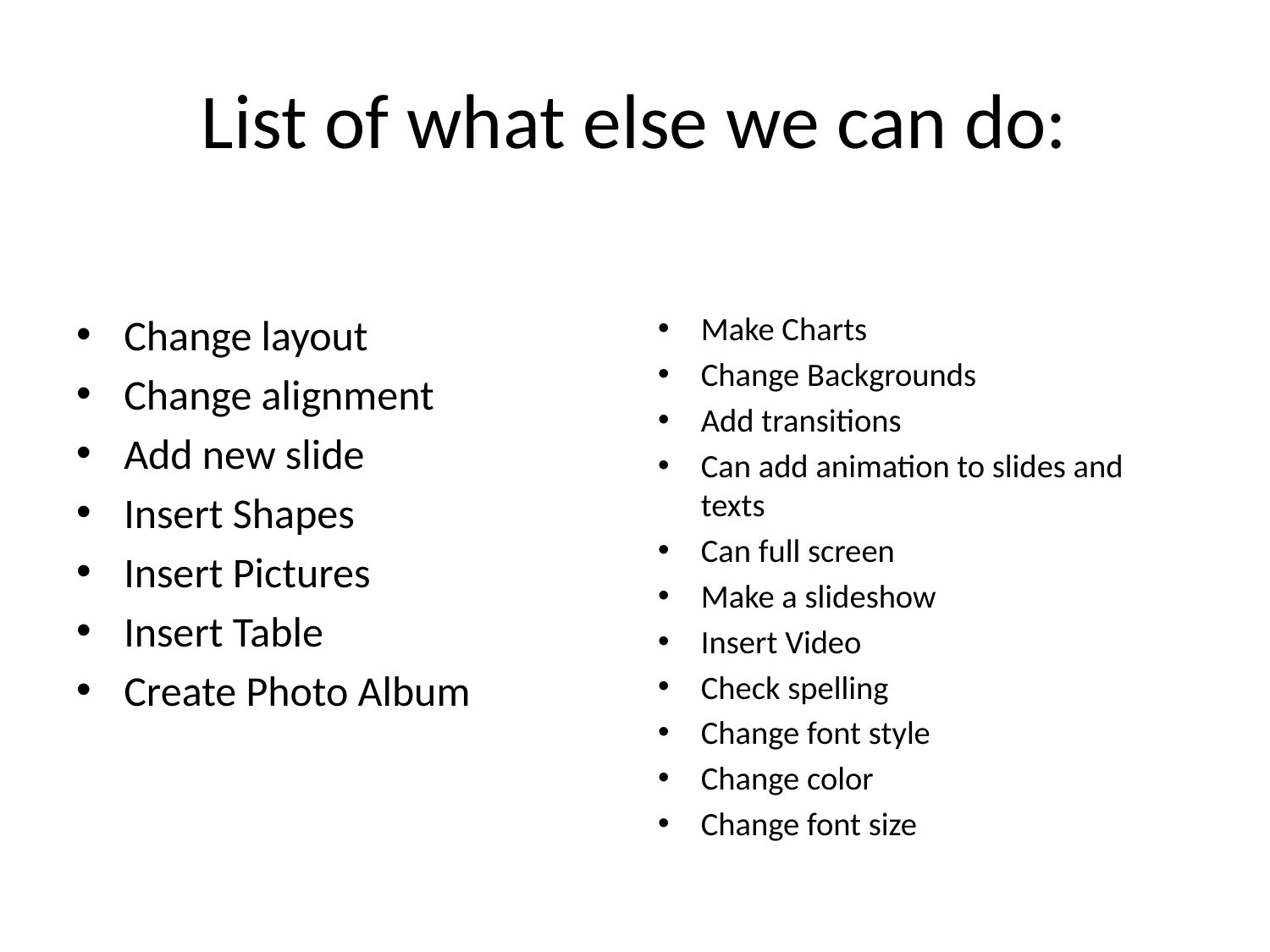

# List of what else we can do:

Change layout
Change alignment
Add new slide
Insert Shapes
Insert Pictures
Insert Table
Create Photo Album
Make Charts
Change Backgrounds
Add transitions
Can add animation to slides and texts
Can full screen
Make a slideshow
Insert Video
Check spelling
Change font style
Change color
Change font size